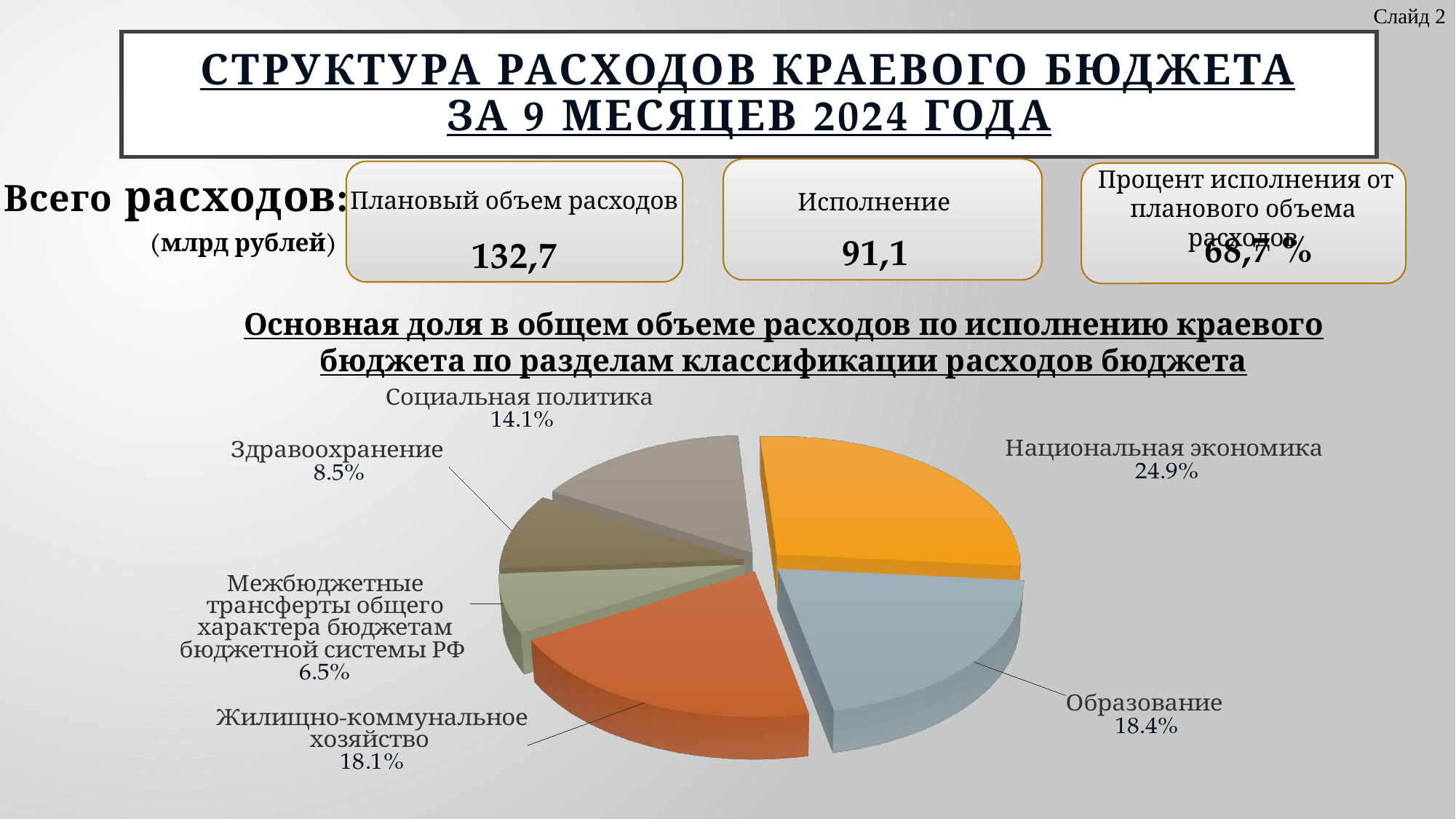

Слайд 2
# Структура расходов краевого бюджета за 9 месяцев 2024 года
 Процент исполнения от планового объема расходов

Всего расходов:

Плановый объем расходов
Исполнение
68,7 %
(млрд рублей)
91,1
132,7
Основная доля в общем объеме расходов по исполнению краевого бюджета по разделам классификации расходов бюджета

[unsupported chart]